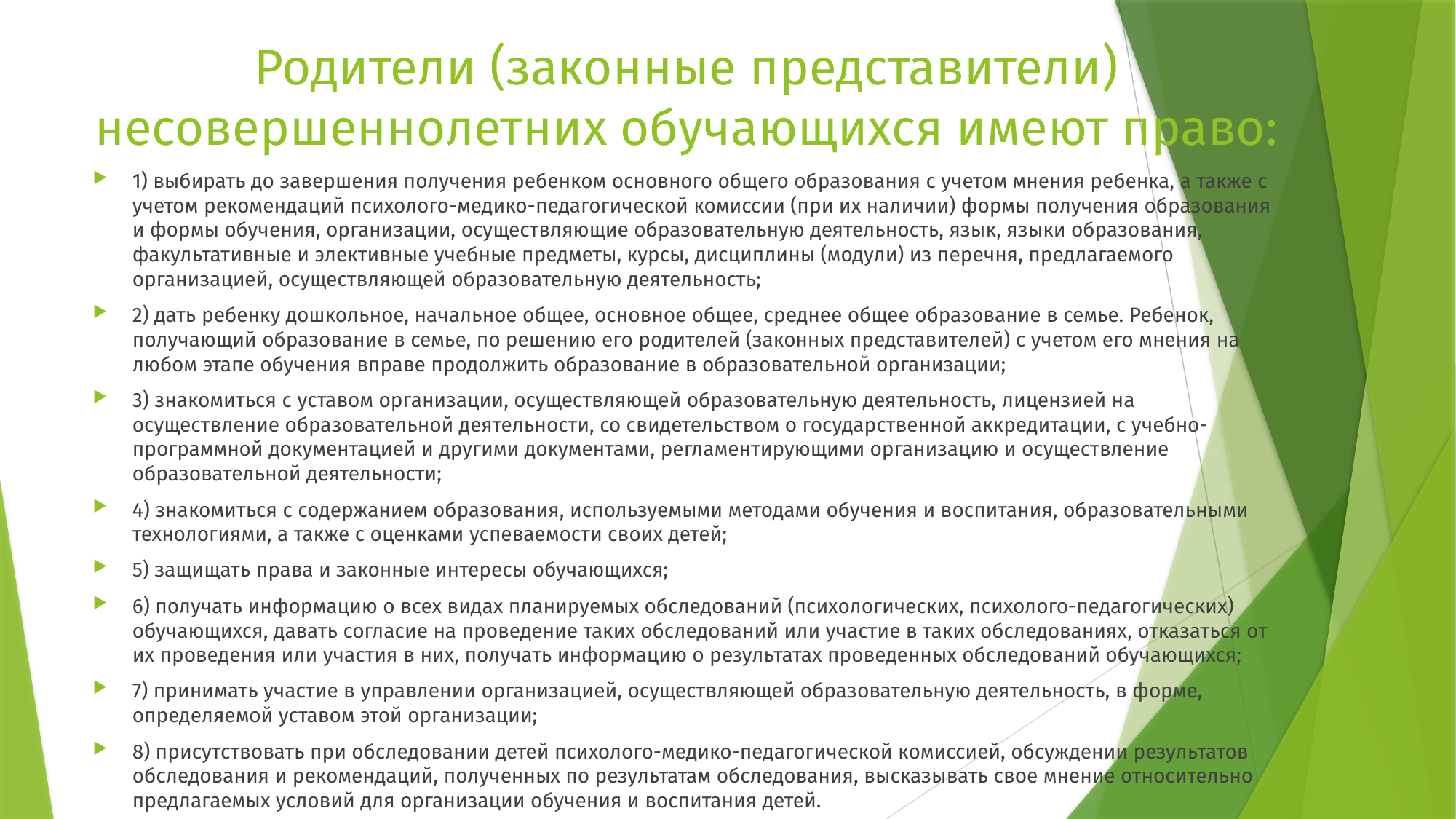

# Родители (законные представители) несовершеннолетних обучающихся имеют право:
1) выбирать до завершения получения ребенком основного общего образования с учетом мнения ребенка, а также с учетом рекомендаций психолого-медико-педагогической комиссии (при их наличии) формы получения образования и формы обучения, организации, осуществляющие образовательную деятельность, язык, языки образования, факультативные и элективные учебные предметы, курсы, дисциплины (модули) из перечня, предлагаемого организацией, осуществляющей образовательную деятельность;
2) дать ребенку дошкольное, начальное общее, основное общее, среднее общее образование в семье. Ребенок, получающий образование в семье, по решению его родителей (законных представителей) с учетом его мнения на любом этапе обучения вправе продолжить образование в образовательной организации;
3) знакомиться с уставом организации, осуществляющей образовательную деятельность, лицензией на осуществление образовательной деятельности, со свидетельством о государственной аккредитации, с учебно-программной документацией и другими документами, регламентирующими организацию и осуществление образовательной деятельности;
4) знакомиться с содержанием образования, используемыми методами обучения и воспитания, образовательными технологиями, а также с оценками успеваемости своих детей;
5) защищать права и законные интересы обучающихся;
6) получать информацию о всех видах планируемых обследований (психологических, психолого-педагогических) обучающихся, давать согласие на проведение таких обследований или участие в таких обследованиях, отказаться от их проведения или участия в них, получать информацию о результатах проведенных обследований обучающихся;
7) принимать участие в управлении организацией, осуществляющей образовательную деятельность, в форме, определяемой уставом этой организации;
8) присутствовать при обследовании детей психолого-медико-педагогической комиссией, обсуждении результатов обследования и рекомендаций, полученных по результатам обследования, высказывать свое мнение относительно предлагаемых условий для организации обучения и воспитания детей.